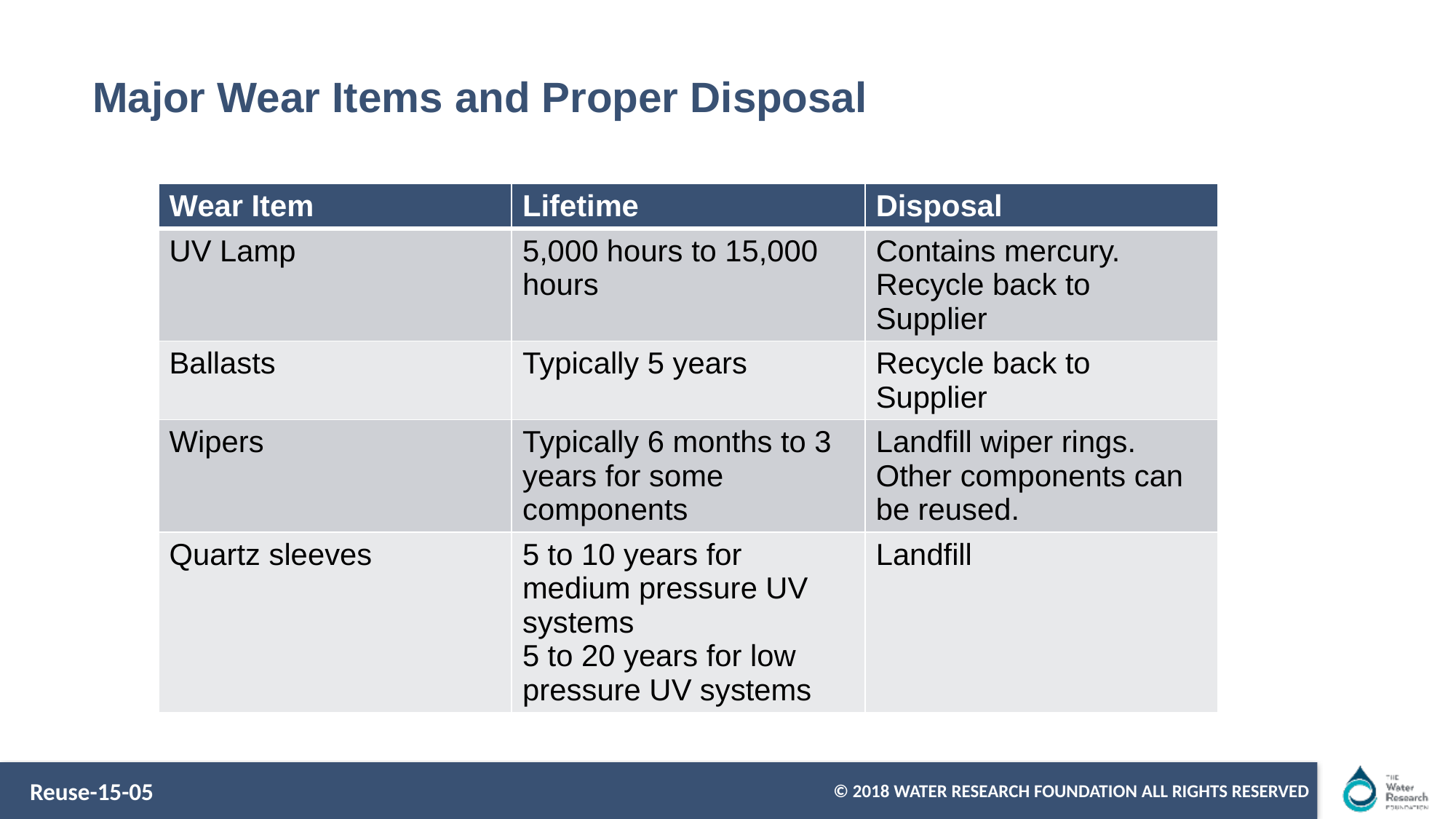

# Major Wear Items and Proper Disposal
| Wear Item | Lifetime | Disposal |
| --- | --- | --- |
| UV Lamp | 5,000 hours to 15,000 hours | Contains mercury. Recycle back to Supplier |
| Ballasts | Typically 5 years | Recycle back to Supplier |
| Wipers | Typically 6 months to 3 years for some components | Landfill wiper rings. Other components can be reused. |
| Quartz sleeves | 5 to 10 years for medium pressure UV systems 5 to 20 years for low pressure UV systems | Landfill |